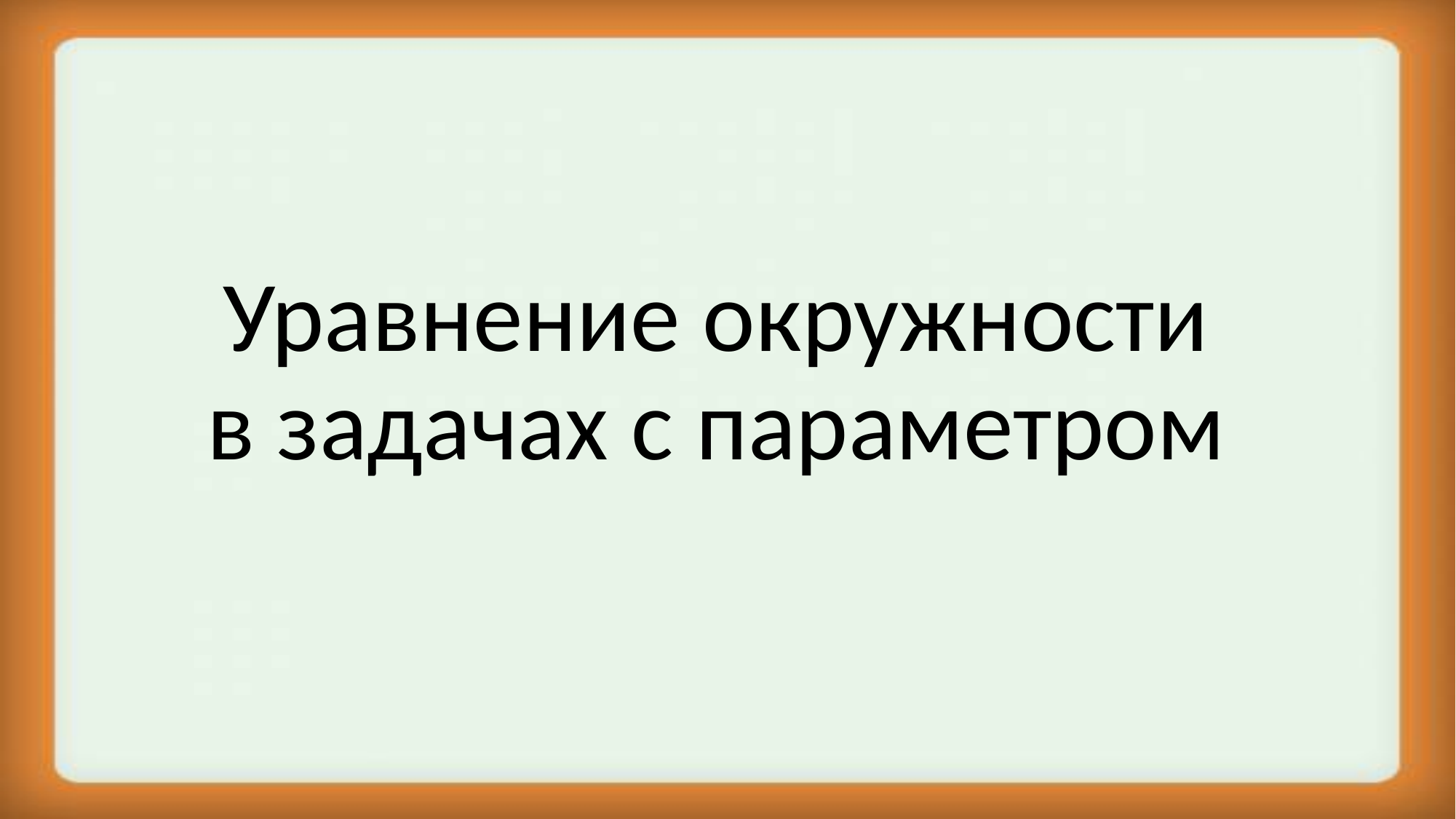

# Уравнение окружности в задачах с параметром